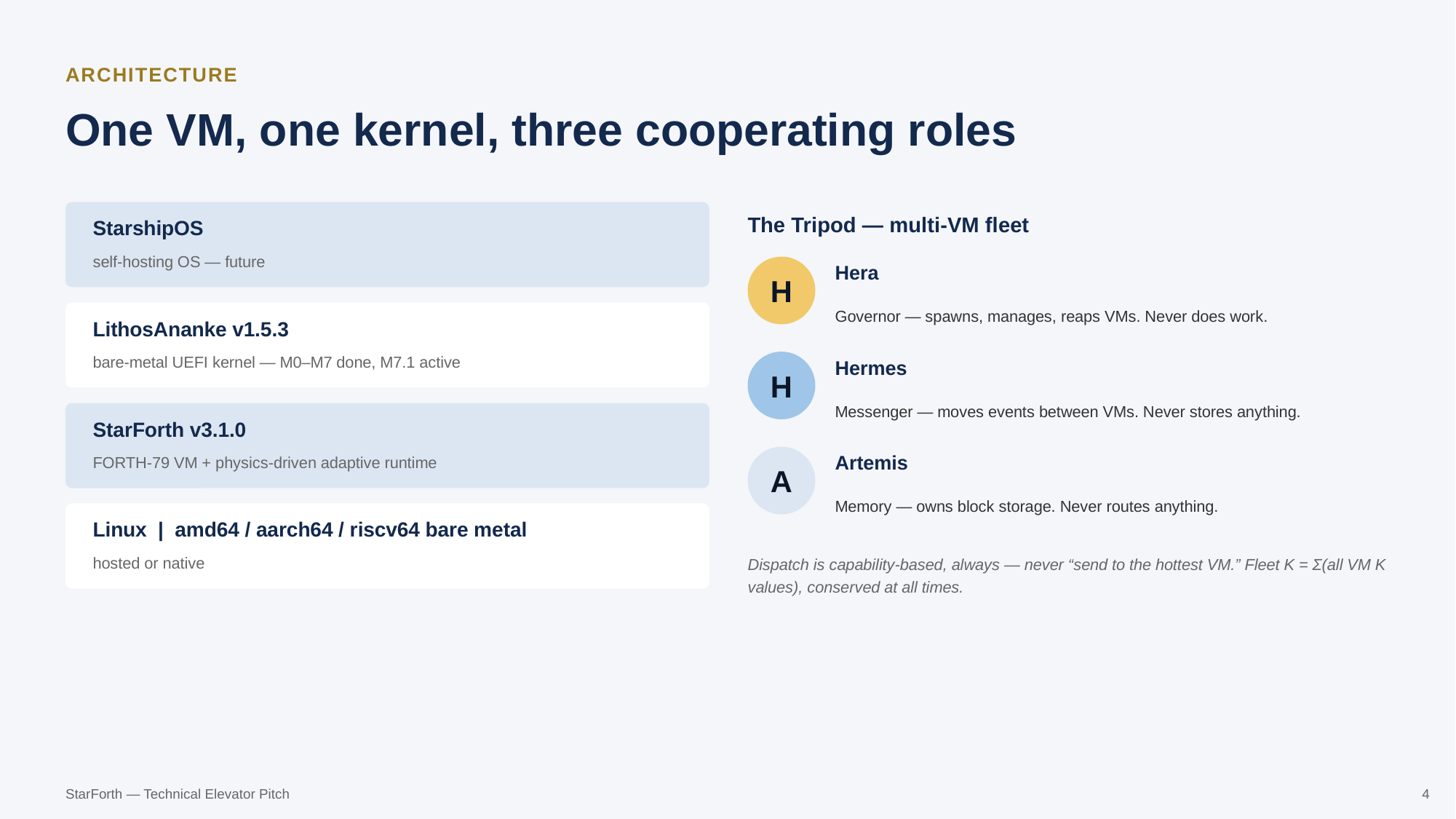

ARCHITECTURE
One VM, one kernel, three cooperating roles

The Tripod — multi-VM fleet
StarshipOS
self-hosting OS — future
Hera

H
Governor — spawns, manages, reaps VMs. Never does work.

LithosAnanke v1.5.3
bare-metal UEFI kernel — M0–M7 done, M7.1 active
Hermes

H
Messenger — moves events between VMs. Never stores anything.

StarForth v3.1.0
FORTH-79 VM + physics-driven adaptive runtime
Artemis

A
Memory — owns block storage. Never routes anything.

Linux  |  amd64 / aarch64 / riscv64 bare metal
Dispatch is capability-based, always — never “send to the hottest VM.” Fleet K = Σ(all VM K values), conserved at all times.
hosted or native
StarForth — Technical Elevator Pitch
4